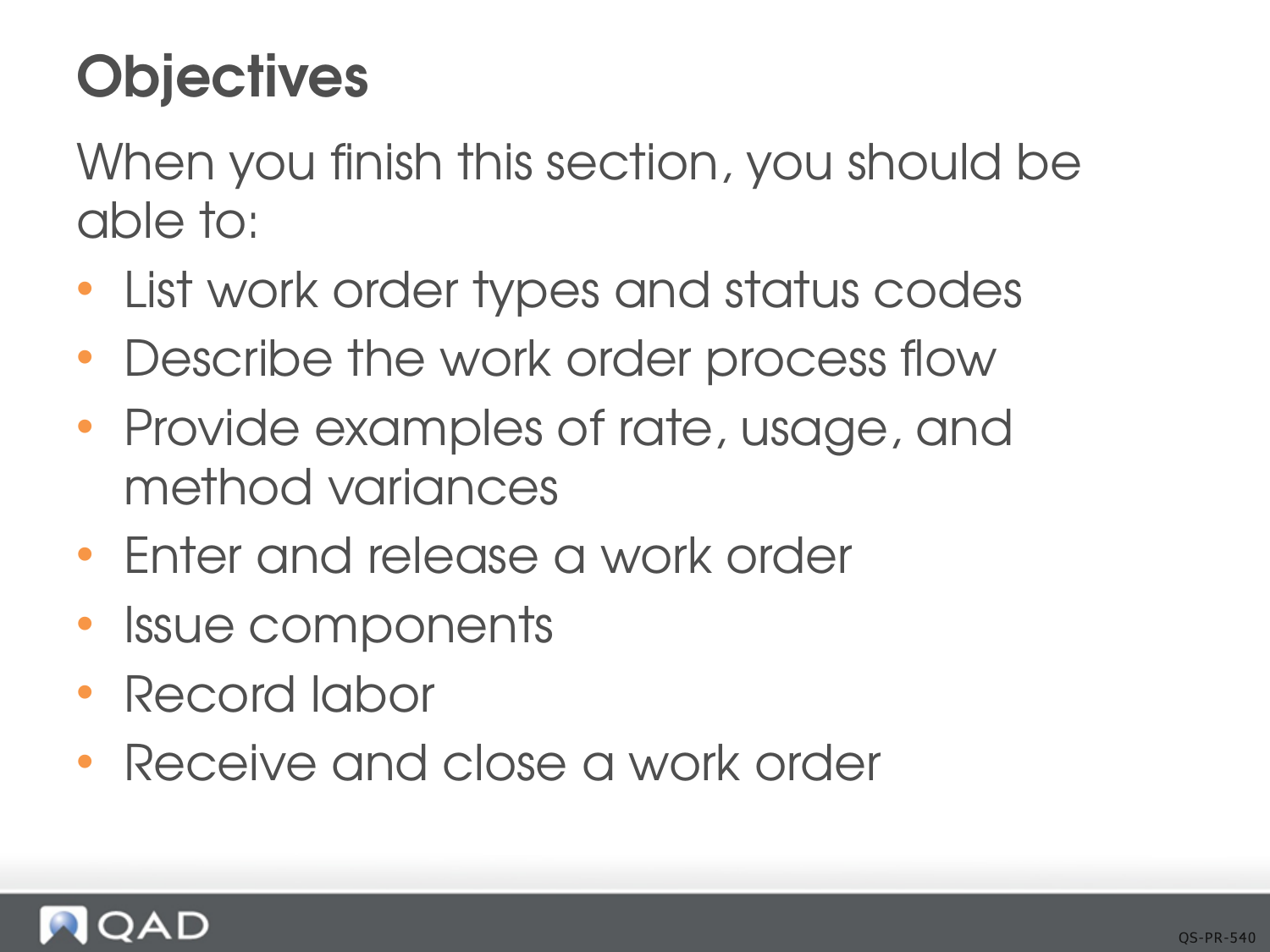

# Objectives
When you finish this section, you should be able to:
List work order types and status codes
Describe the work order process flow
Provide examples of rate, usage, and method variances
Enter and release a work order
Issue components
Record labor
Receive and close a work order

QS-PR-540